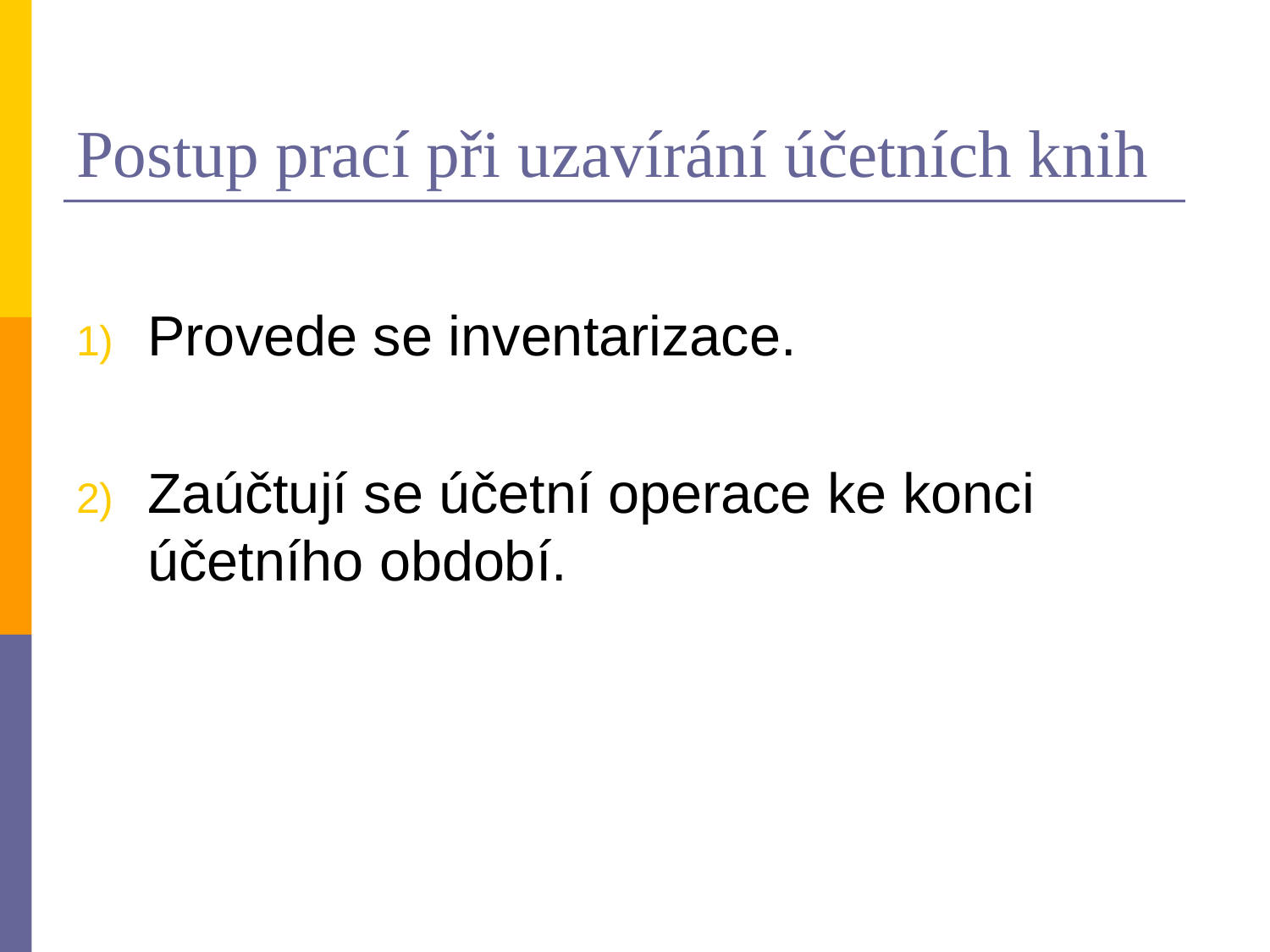

# Postup prací při uzavírání účetních knih

Provede se inventarizace.

Zaúčtují se účetní operace ke konci účetního období.